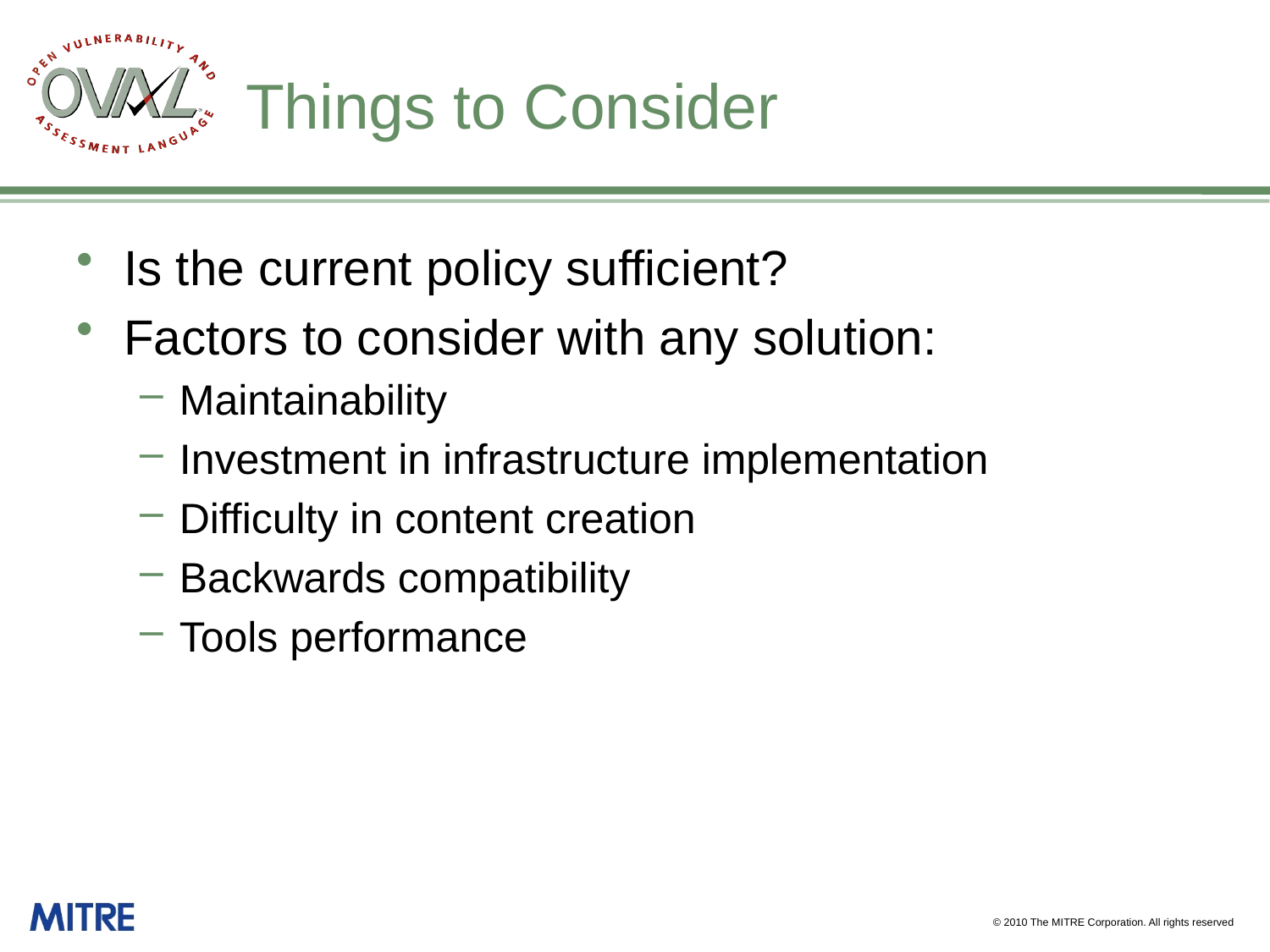

# Things to Consider
Is the current policy sufficient?
Factors to consider with any solution:
Maintainability
Investment in infrastructure implementation
Difficulty in content creation
Backwards compatibility
Tools performance